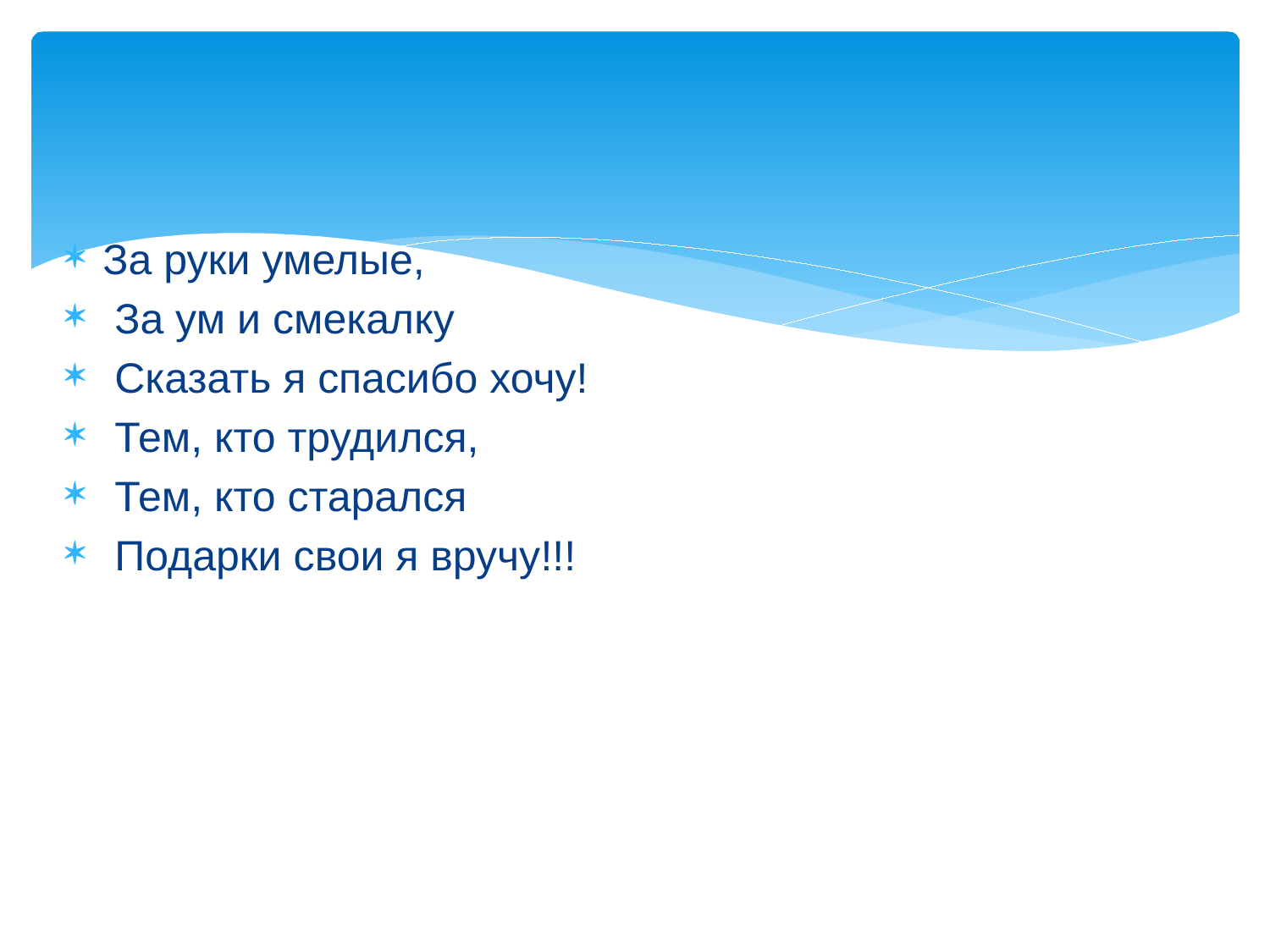

#
За руки умелые,
 За ум и смекалку
 Сказать я спасибо хочу!
 Тем, кто трудился,
 Тем, кто старался
 Подарки свои я вручу!!!